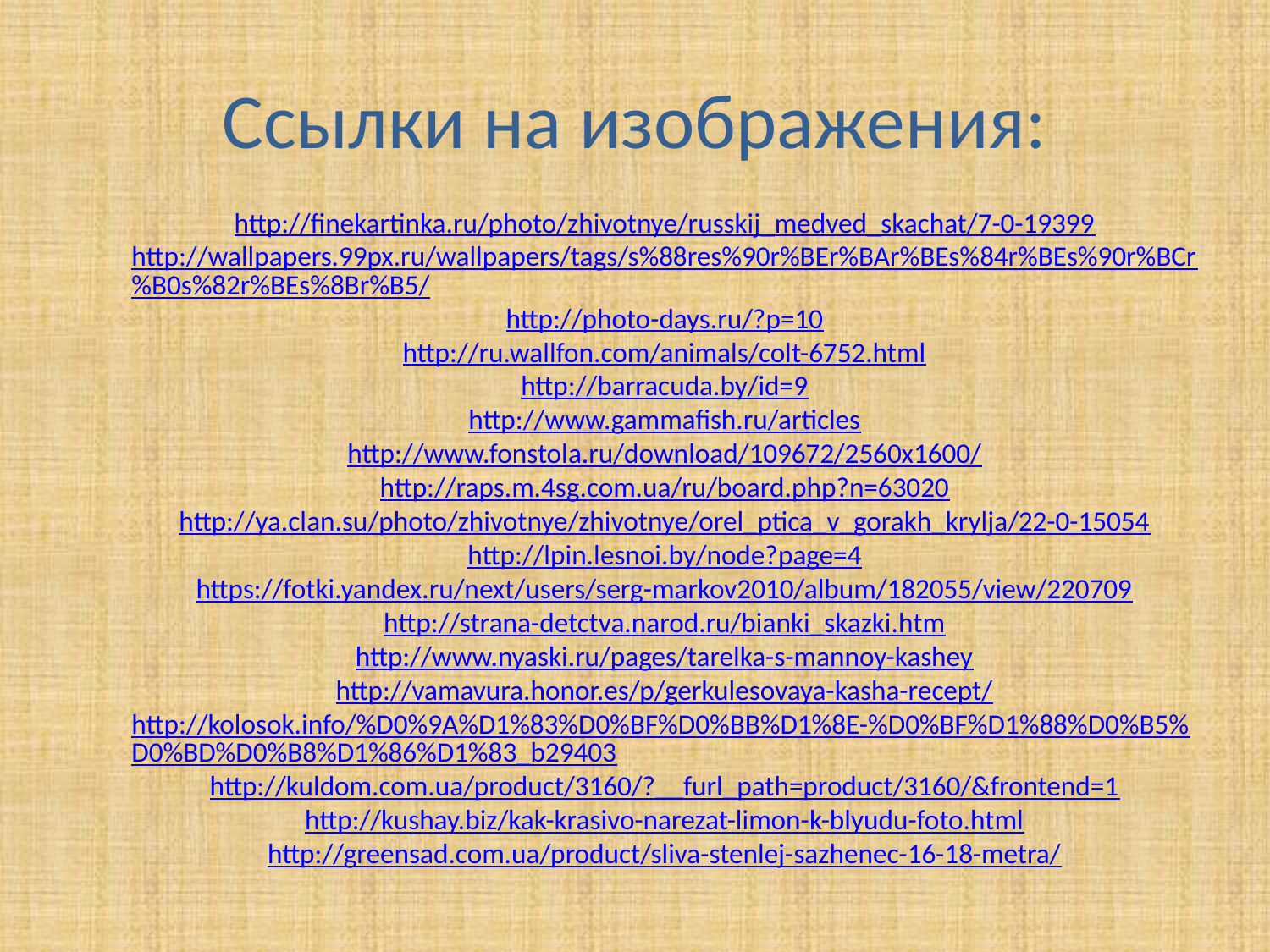

# Ссылки на изображения:
http://finekartinka.ru/photo/zhivotnye/russkij_medved_skachat/7-0-19399
http://wallpapers.99px.ru/wallpapers/tags/s%88res%90r%BEr%BAr%BEs%84r%BEs%90r%BCr%B0s%82r%BEs%8Br%B5/
http://photo-days.ru/?p=10
http://ru.wallfon.com/animals/colt-6752.html
http://barracuda.by/id=9
http://www.gammafish.ru/articles
http://www.fonstola.ru/download/109672/2560x1600/
http://raps.m.4sg.com.ua/ru/board.php?n=63020
http://ya.clan.su/photo/zhivotnye/zhivotnye/orel_ptica_v_gorakh_krylja/22-0-15054
http://lpin.lesnoi.by/node?page=4
https://fotki.yandex.ru/next/users/serg-markov2010/album/182055/view/220709
http://strana-detctva.narod.ru/bianki_skazki.htm
http://www.nyaski.ru/pages/tarelka-s-mannoy-kashey
http://vamavura.honor.es/p/gerkulesovaya-kasha-recept/
http://kolosok.info/%D0%9A%D1%83%D0%BF%D0%BB%D1%8E-%D0%BF%D1%88%D0%B5%D0%BD%D0%B8%D1%86%D1%83_b29403
http://kuldom.com.ua/product/3160/?__furl_path=product/3160/&frontend=1
http://kushay.biz/kak-krasivo-narezat-limon-k-blyudu-foto.html
http://greensad.com.ua/product/sliva-stenlej-sazhenec-16-18-metra/